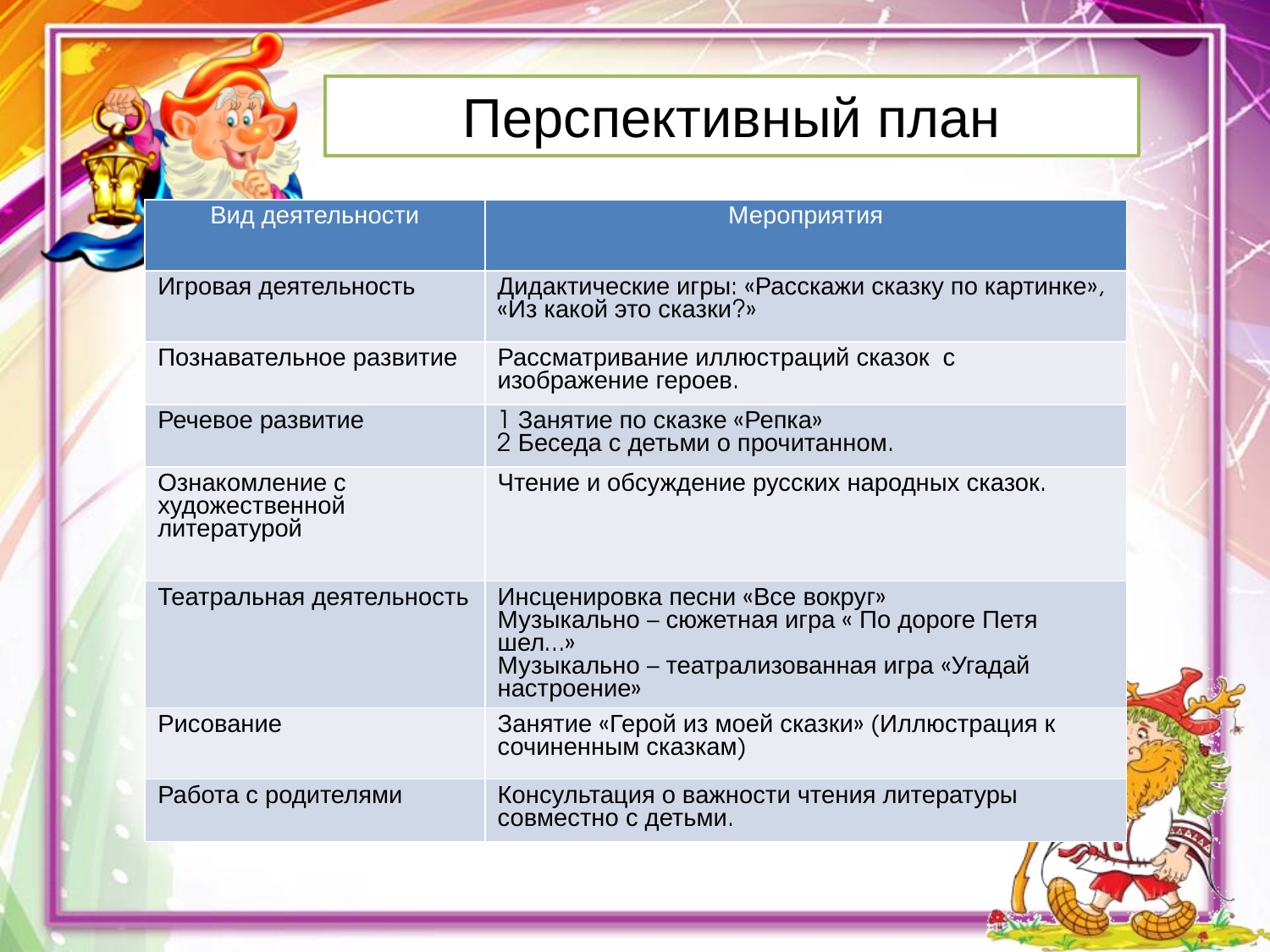

# Перспективный план
| Вид деятельности | Мероприятия |
| --- | --- |
| Игровая деятельность | Дидактические игры: «Расскажи сказку по картинке», «Из какой это сказки?» |
| Познавательное развитие | Рассматривание иллюстраций сказок с изображение героев. |
| Речевое развитие | 1 Занятие по сказке «Репка» 2 Беседа с детьми о прочитанном. |
| Ознакомление с художественной литературой | Чтение и обсуждение русских народных сказок. |
| Театральная деятельность | Инсценировка песни «Все вокруг» Музыкально – сюжетная игра « По дороге Петя шел…» Музыкально – театрализованная игра «Угадай настроение» |
| Рисование | Занятие «Герой из моей сказки» (Иллюстрация к сочиненным сказкам) |
| Работа с родителями | Консультация о важности чтения литературы совместно с детьми. |